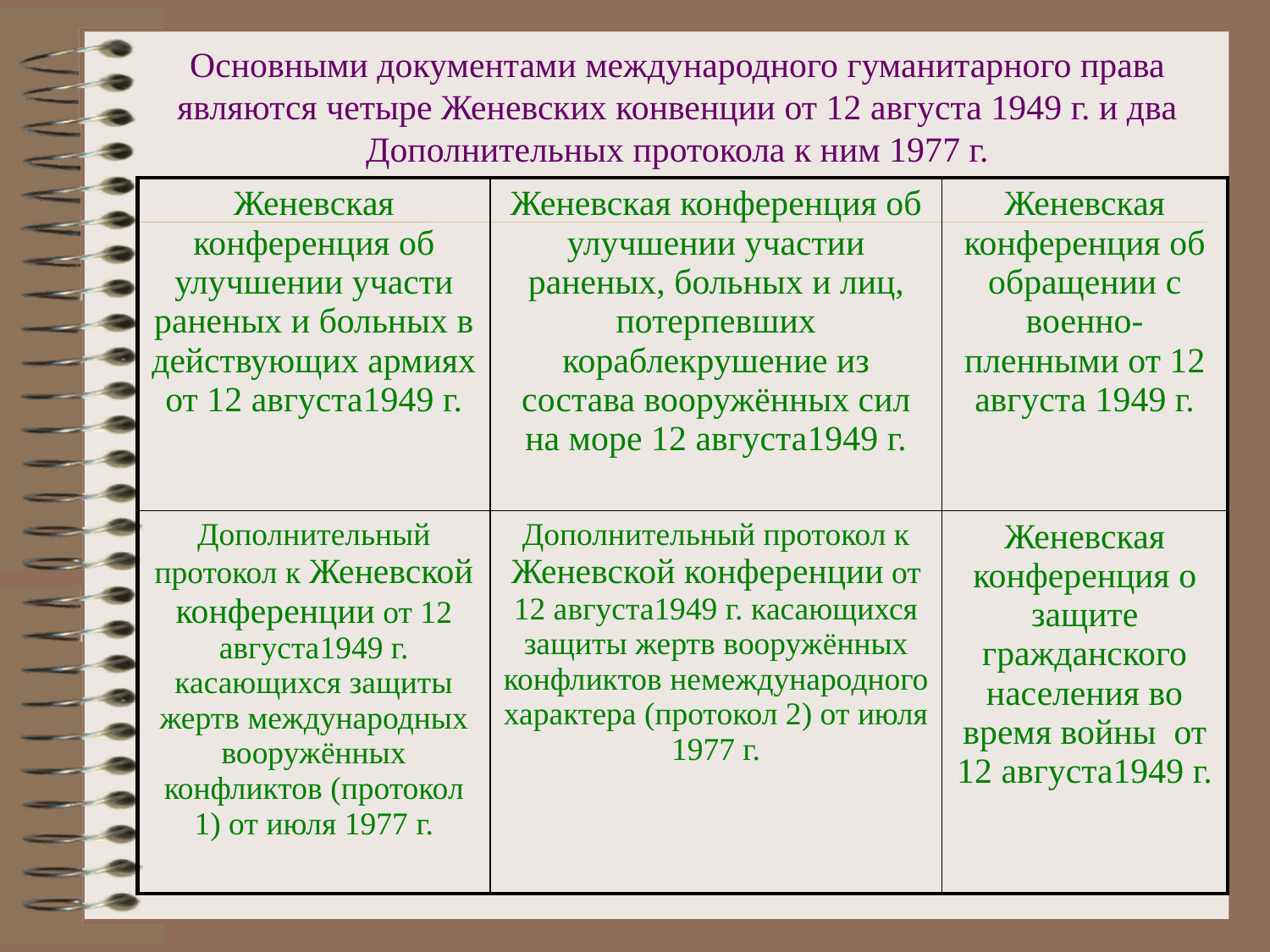

# Основными документами международного гуманитарного права являются четыре Женевских конвенции от 12 августа 1949 г. и два Дополнительных протокола к ним 1977 г.
| Женевская конференция об улучшении участи раненых и больных в действующих армиях от 12 августа1949 г. | Женевская конференция об улучшении участии раненых, больных и лиц, потерпевших кораблекрушение из состава вооружённых сил на море 12 августа1949 г. | Женевская конференция об обращении с военно-пленными от 12 августа 1949 г. |
| --- | --- | --- |
| Дополнительный протокол к Женевской конференции от 12 августа1949 г. касающихся защиты жертв международных вооружённых конфликтов (протокол 1) от июля 1977 г. | Дополнительный протокол к Женевской конференции от 12 августа1949 г. касающихся защиты жертв вооружённых конфликтов немеждународного характера (протокол 2) от июля 1977 г. | Женевская конференция о защите гражданского населения во время войны от 12 августа1949 г. |